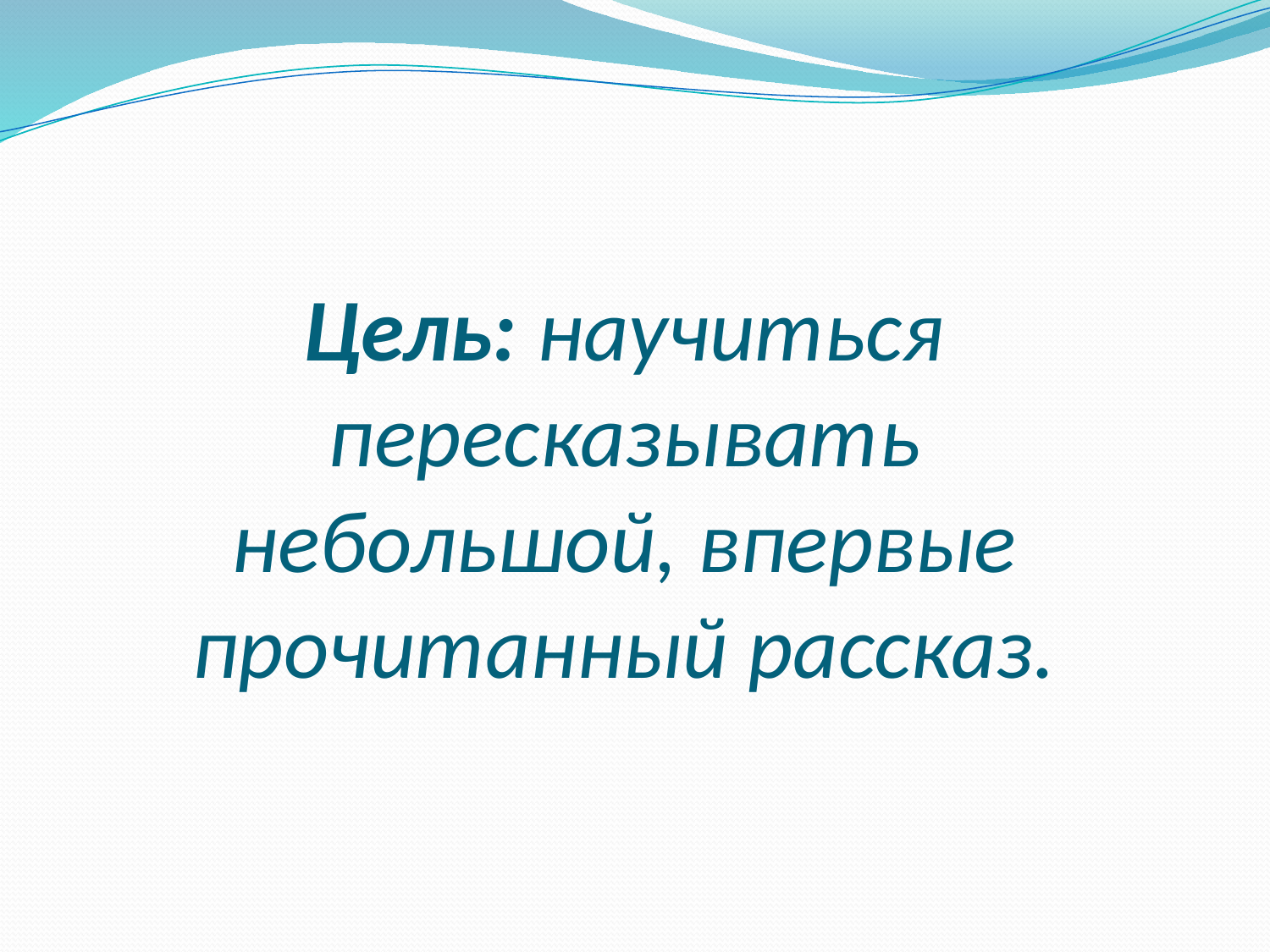

# Цель: научиться пересказывать небольшой, впервые прочитанный рассказ.